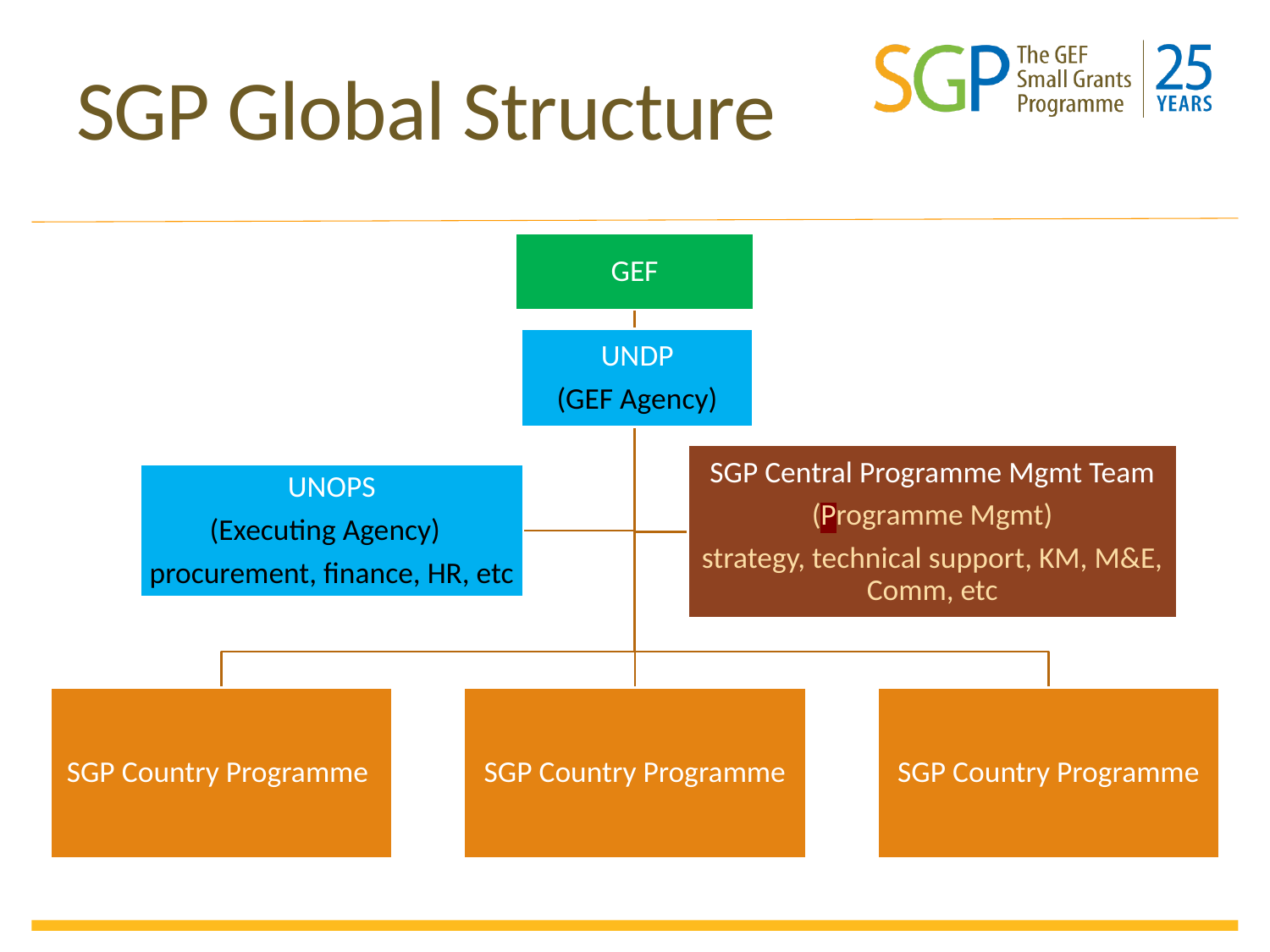

# SGP Global Structure
GEF
SGP Country Programme
SGP Country Programme
SGP Country Programme
SGP Central Programme Mgmt Team
(Programme Mgmt)
strategy, technical support, KM, M&E, Comm, etc
UNOPS
(Executing Agency)
procurement, finance, HR, etc
UNDP
(GEF Agency)